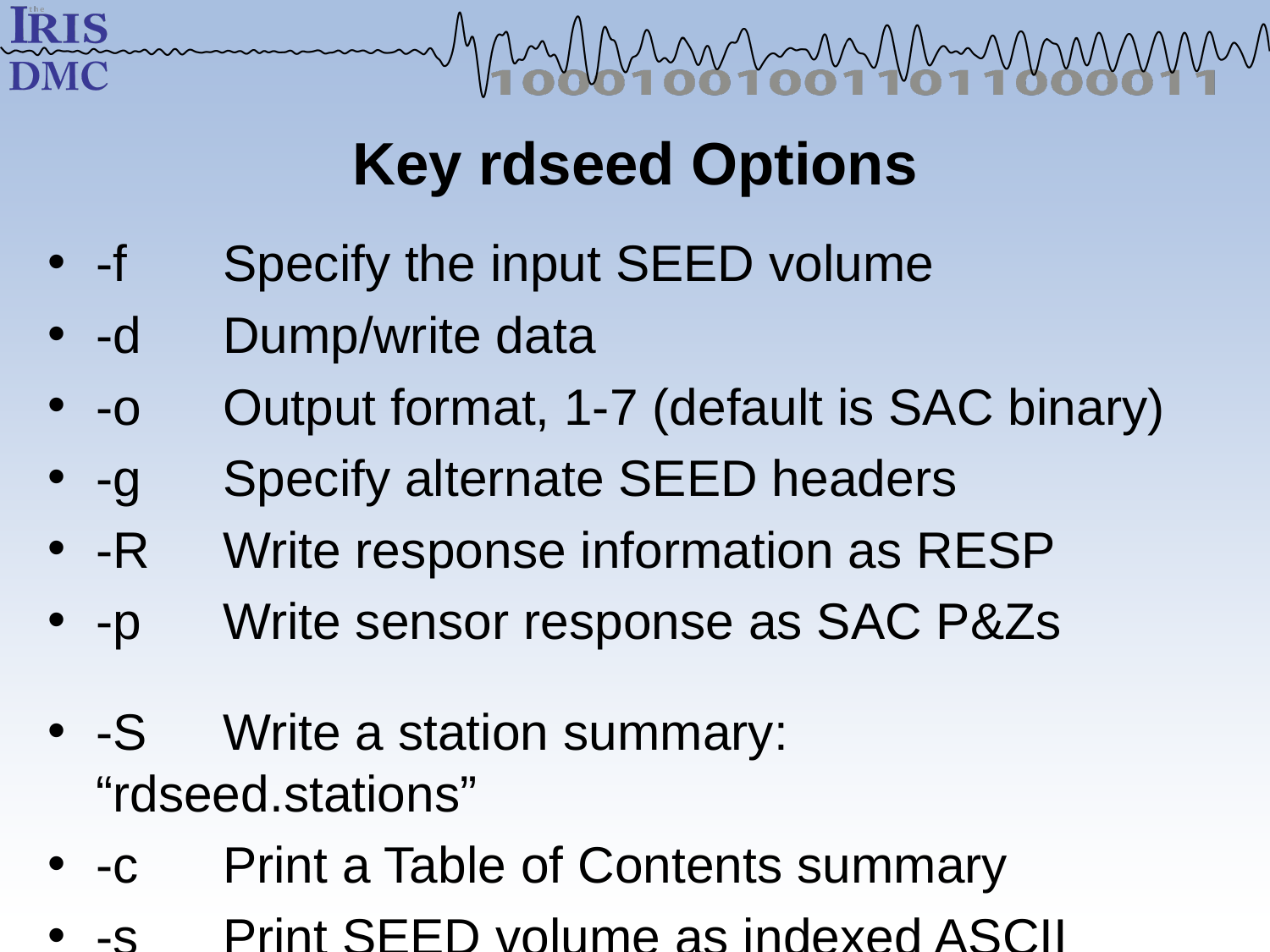

# Key rdseed Options
-f	Specify the input SEED volume
-d	Dump/write data
-o	Output format, 1-7 (default is SAC binary)
-g	Specify alternate SEED headers
-R	Write response information as RESP
-p	Write sensor response as SAC P&Zs

-S	Write a station summary: “rdseed.stations”
-c	Print a Table of Contents summary
-s	Print SEED volume as indexed ASCII